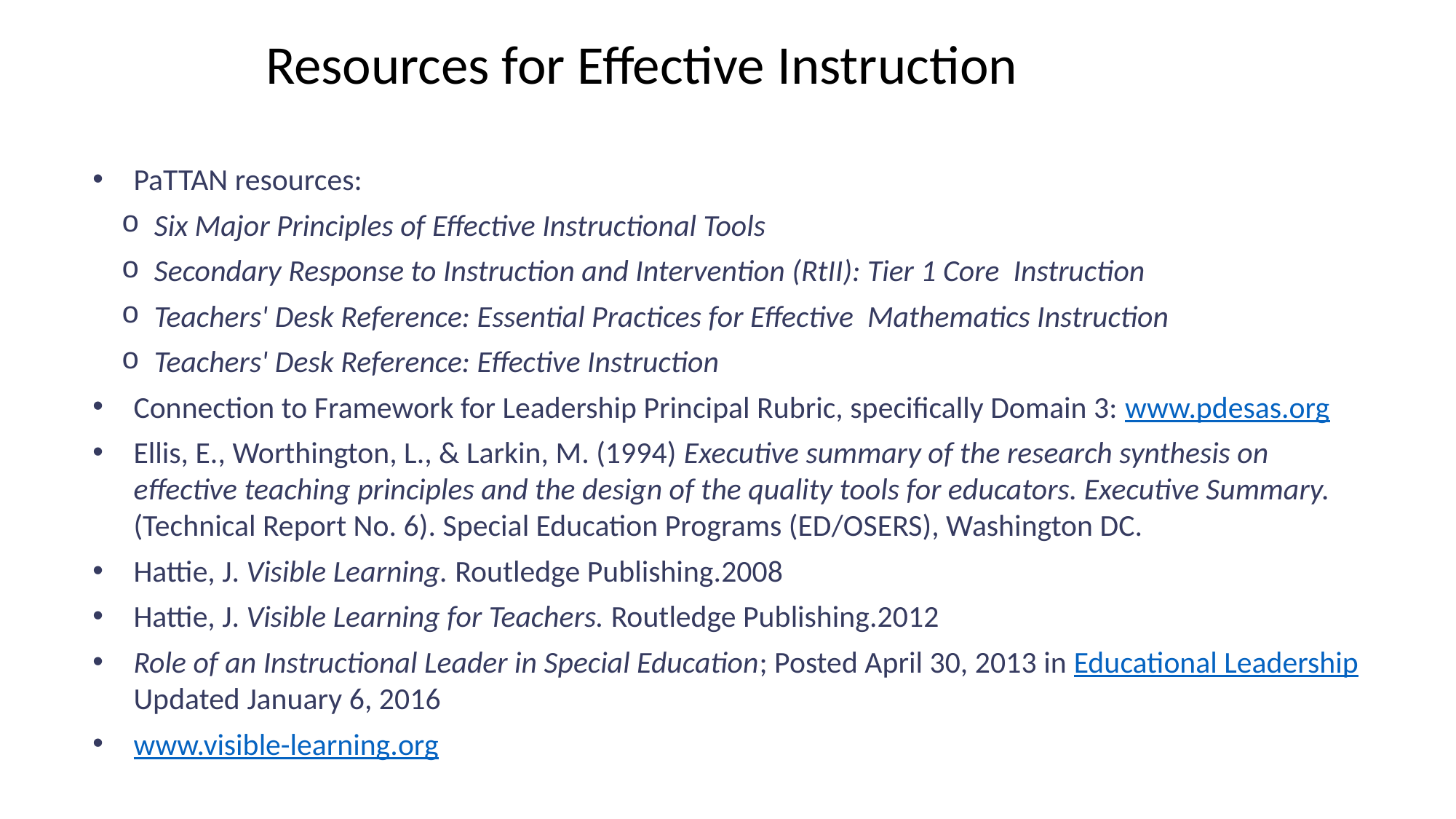

# Resources for Effective Instruction
PaTTAN resources:
 Six Major Principles of Effective Instructional Tools
 Secondary Response to Instruction and Intervention (RtII): Tier 1 Core  Instruction
 Teachers' Desk Reference: Essential Practices for Effective  Mathematics Instruction
 Teachers' Desk Reference: Effective Instruction
Connection to Framework for Leadership Principal Rubric, specifically Domain 3: www.pdesas.org
Ellis, E., Worthington, L., & Larkin, M. (1994) Executive summary of the research synthesis on effective teaching principles and the design of the quality tools for educators. Executive Summary. (Technical Report No. 6). Special Education Programs (ED/OSERS), Washington DC.
Hattie, J. Visible Learning. Routledge Publishing.2008
Hattie, J. Visible Learning for Teachers. Routledge Publishing.2012
Role of an Instructional Leader in Special Education; Posted April 30, 2013 in Educational Leadership Updated January 6, 2016
www.visible-learning.org